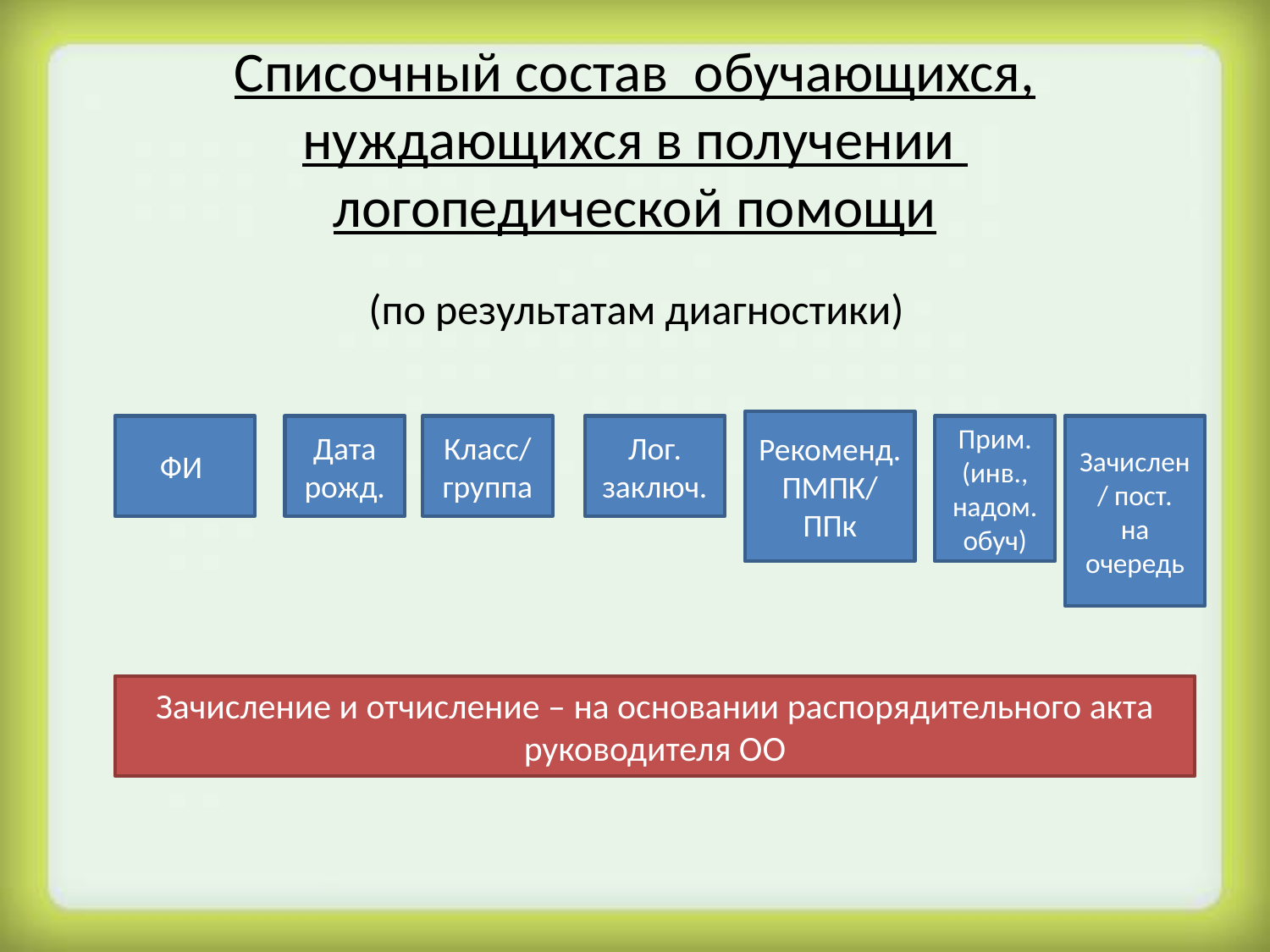

# Списочный состав  обучающихся, нуждающихся в получении логопедической помощи
(по результатам диагностики)

Рекоменд.
ПМПК/
ППк
Прим.
(инв.,
надом. обуч)
ФИ
Дата рожд.
Класс/
группа
Лог.
заключ.
Зачислен/ пост.
на очередь
Зачисление и отчисление – на основании распорядительного акта руководителя ОО